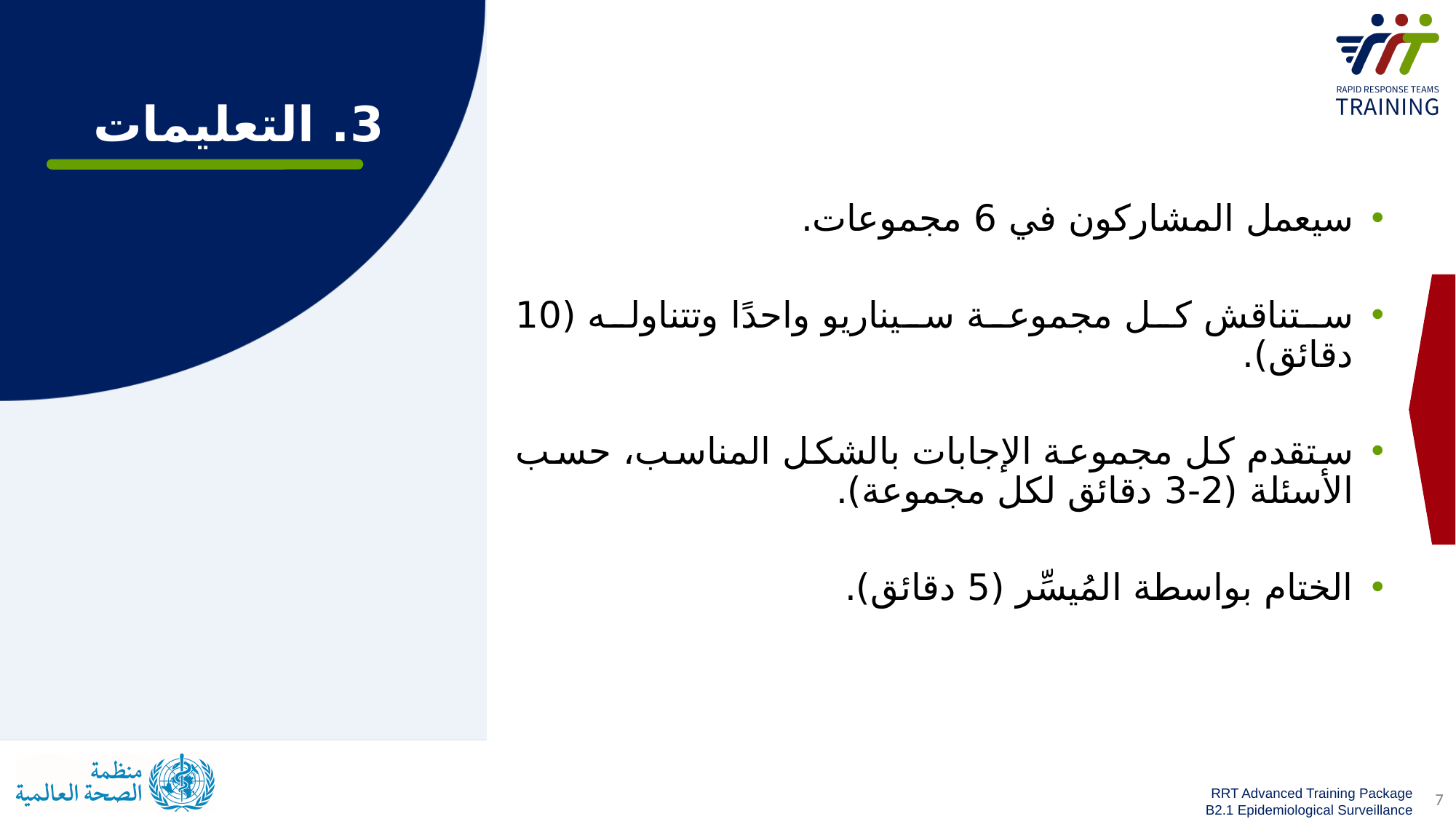

# 3. التعليمات
سيعمل المشاركون في 6 مجموعات.

ستناقش كل مجموعة سيناريو واحدًا وتتناوله (10 دقائق).

ستقدم كل مجموعة الإجابات بالشكل المناسب، حسب الأسئلة (2-3 دقائق لكل مجموعة).

الختام بواسطة المُيسِّر (5 دقائق).